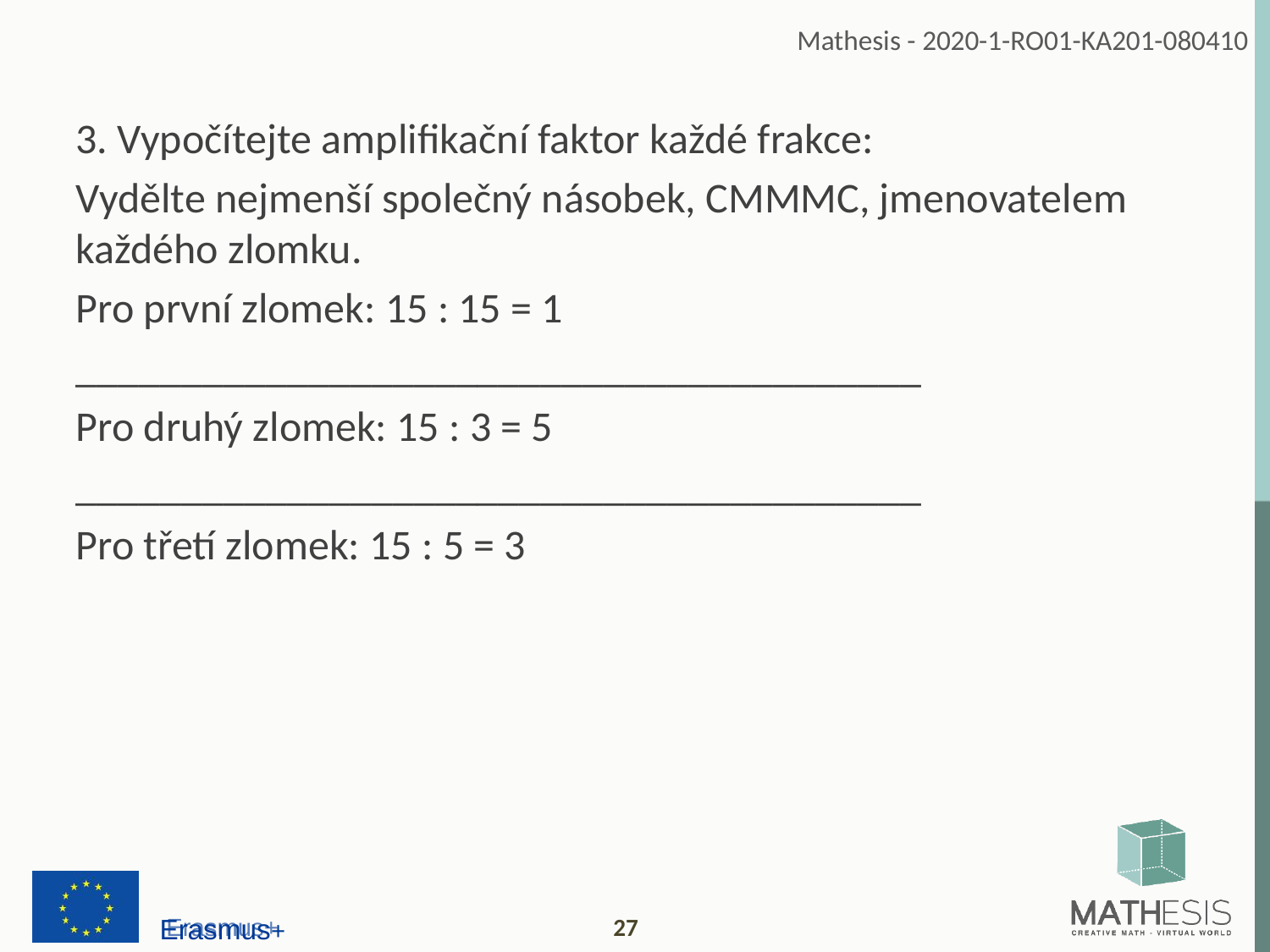

3. Vypočítejte amplifikační faktor každé frakce:
Vydělte nejmenší společný násobek, CMMMC, jmenovatelem každého zlomku.
Pro první zlomek: 15 : 15 = 1
________________________________________
Pro druhý zlomek: 15 : 3 = 5
________________________________________
Pro třetí zlomek: 15 : 5 = 3